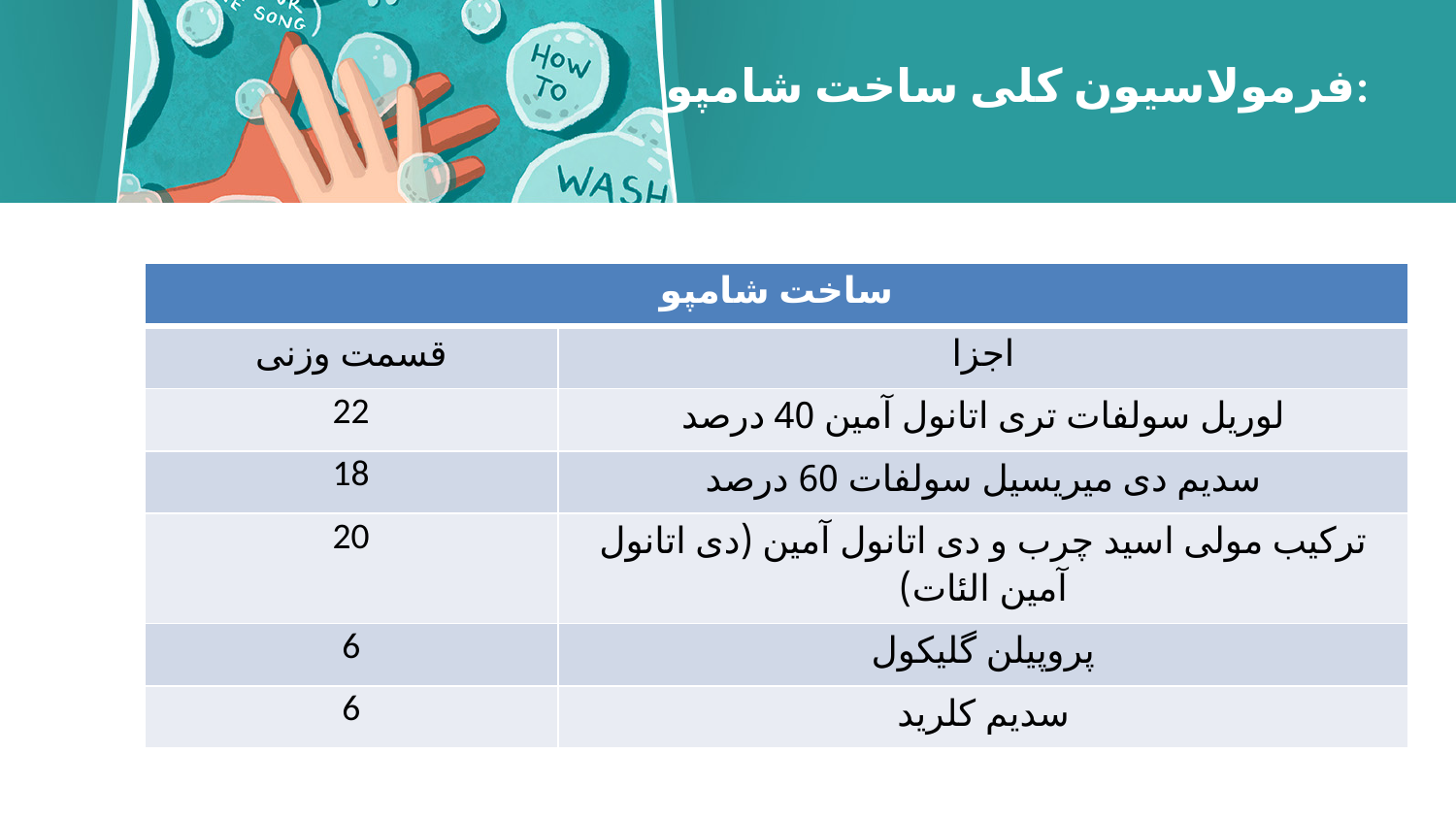

# فرمولاسیون کلی ساخت شامپو:
| ساخت شامپو |  |
| --- | --- |
| قسمت وزنی | اجزا |
| 22 | لوریل سولفات تری اتانول آمین 40 درصد |
| 18 | سدیم دی میریسیل سولفات 60 درصد |
| 20 | ترکیب مولی اسید چرب و دی اتانول آمین (دی اتانول آمین الئات) |
| 6 | پروپیلن گلیکول |
| 6 | سدیم کلرید |